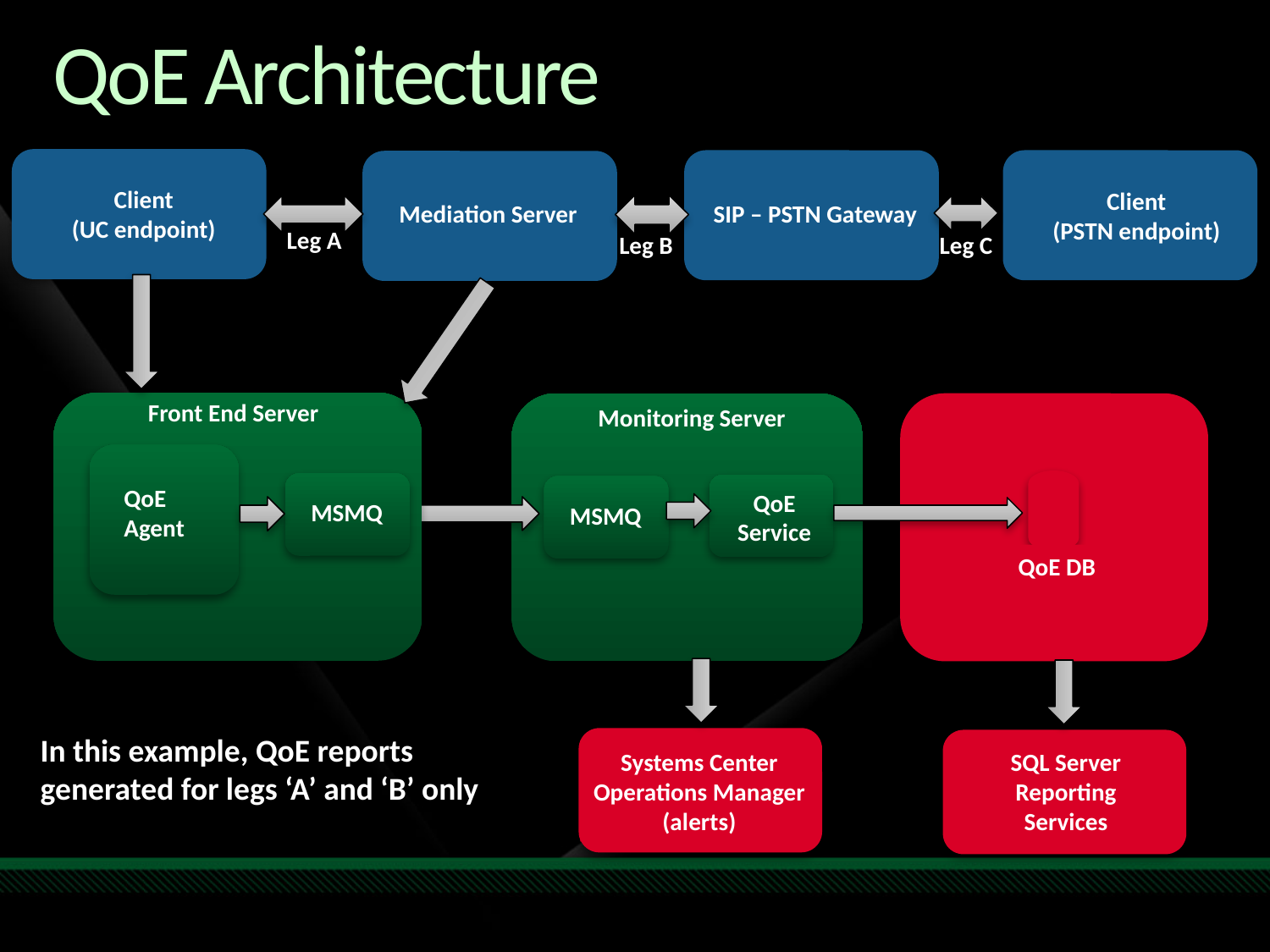

# QoE Architecture

Client
(UC endpoint)

SIP – PSTN Gateway

Client
(PSTN endpoint)

Mediation Server

Leg A
Leg B
Leg C

Front End Server

QoE
Agent
MSMQ

Monitoring Server

QoE
Service

MSMQ

QoE DB

In this example, QoE reports generated for legs ‘A’ and ‘B’ only

Systems Center
Operations Manager
(alerts)

SQL Server Reporting Services